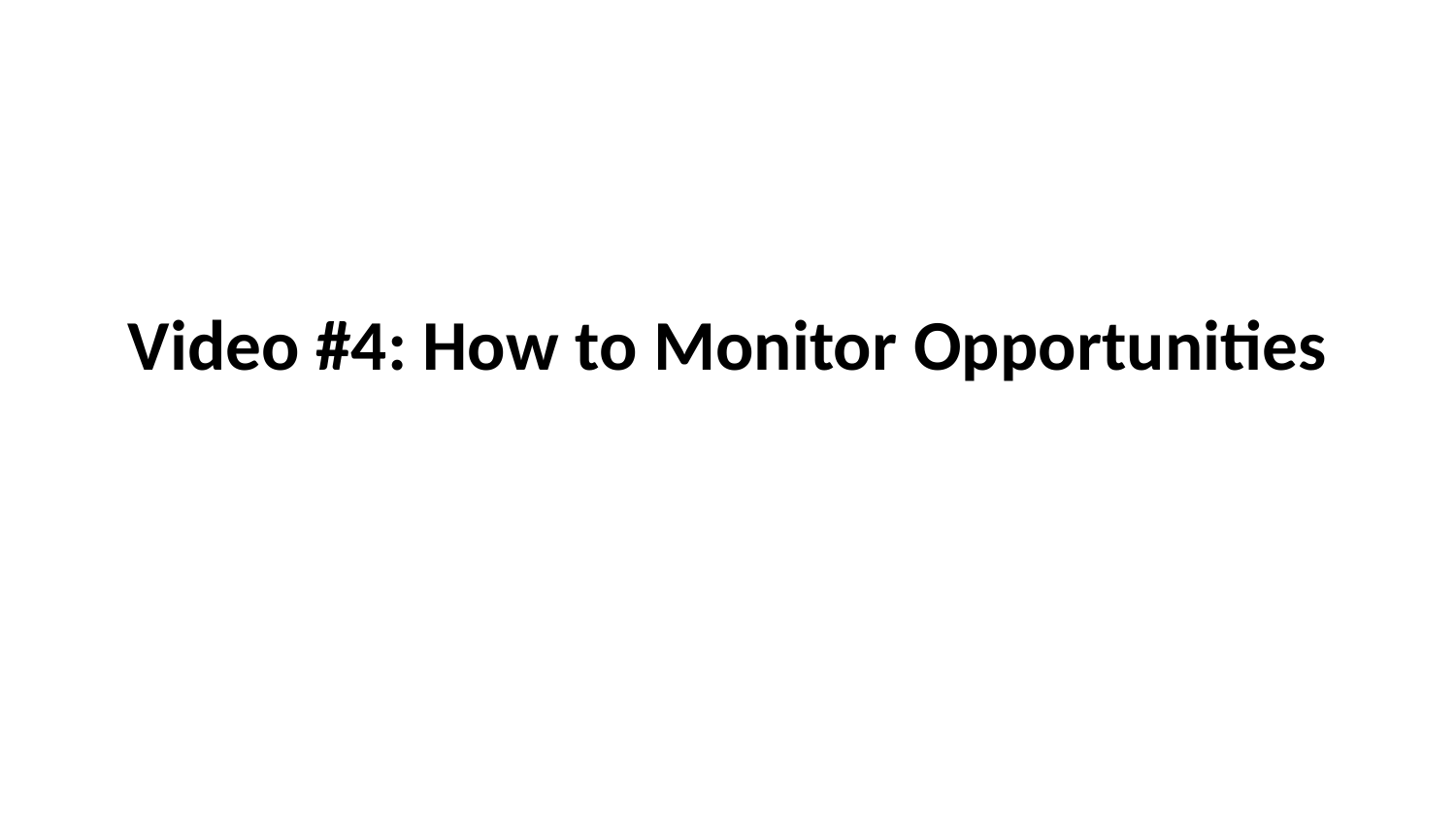

# Video #4: How to Monitor Opportunities